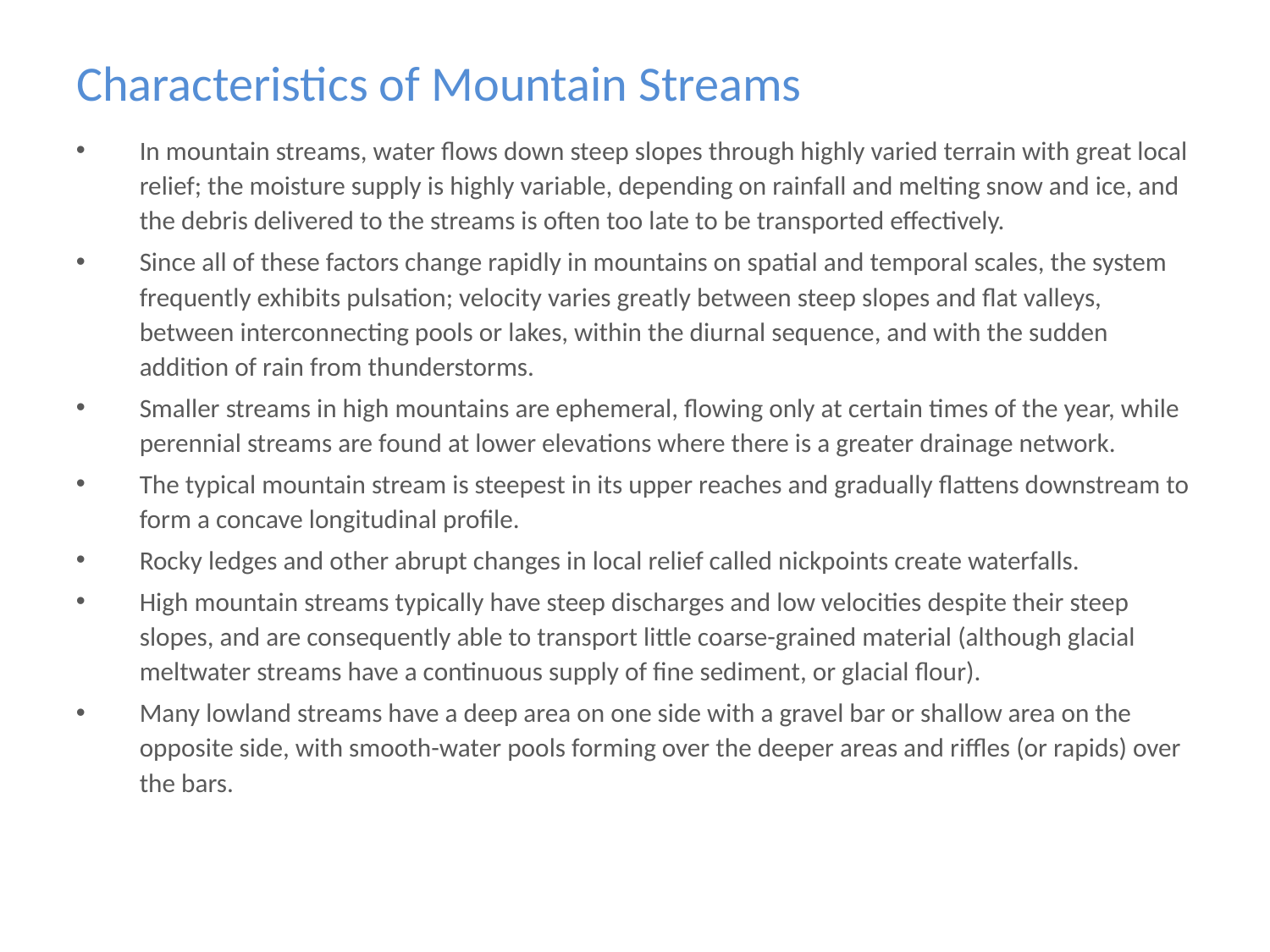

# Characteristics of Mountain Streams

In mountain streams, water flows down steep slopes through highly varied terrain with great local relief; the moisture supply is highly variable, depending on rainfall and melting snow and ice, and the debris delivered to the streams is often too late to be transported effectively.
Since all of these factors change rapidly in mountains on spatial and temporal scales, the system frequently exhibits pulsation; velocity varies greatly between steep slopes and flat valleys, between interconnecting pools or lakes, within the diurnal sequence, and with the sudden addition of rain from thunderstorms.
Smaller streams in high mountains are ephemeral, flowing only at certain times of the year, while perennial streams are found at lower elevations where there is a greater drainage network.
The typical mountain stream is steepest in its upper reaches and gradually flattens downstream to form a concave longitudinal profile.
Rocky ledges and other abrupt changes in local relief called nickpoints create waterfalls.
High mountain streams typically have steep discharges and low velocities despite their steep slopes, and are consequently able to transport little coarse-grained material (although glacial meltwater streams have a continuous supply of fine sediment, or glacial flour).
Many lowland streams have a deep area on one side with a gravel bar or shallow area on the opposite side, with smooth-water pools forming over the deeper areas and riffles (or rapids) over the bars.